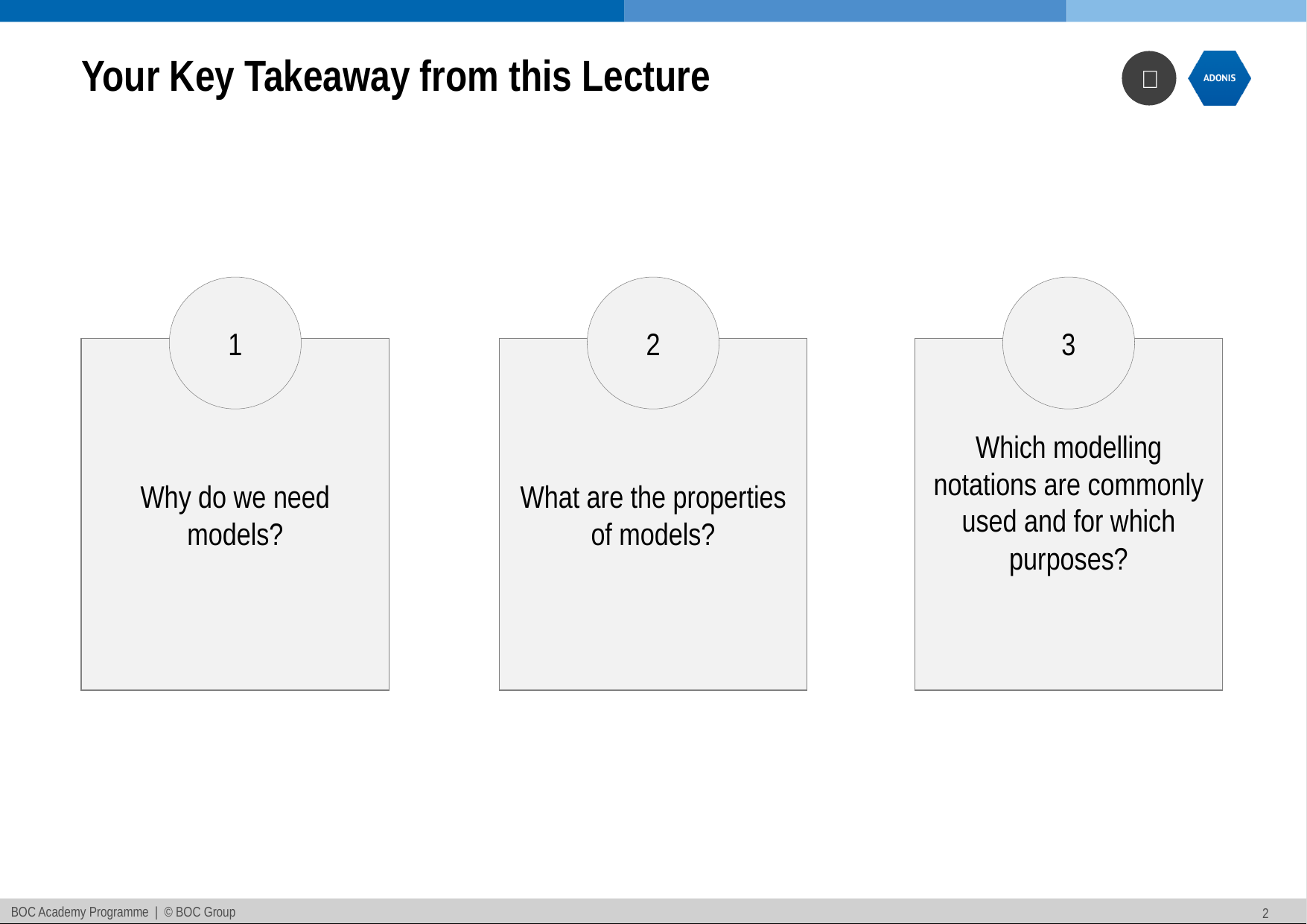

# Your Key Takeaway from this Lecture
1
Why do we need models?
2
What are the properties of models?
3
Which modelling notations are commonly used and for which purposes?